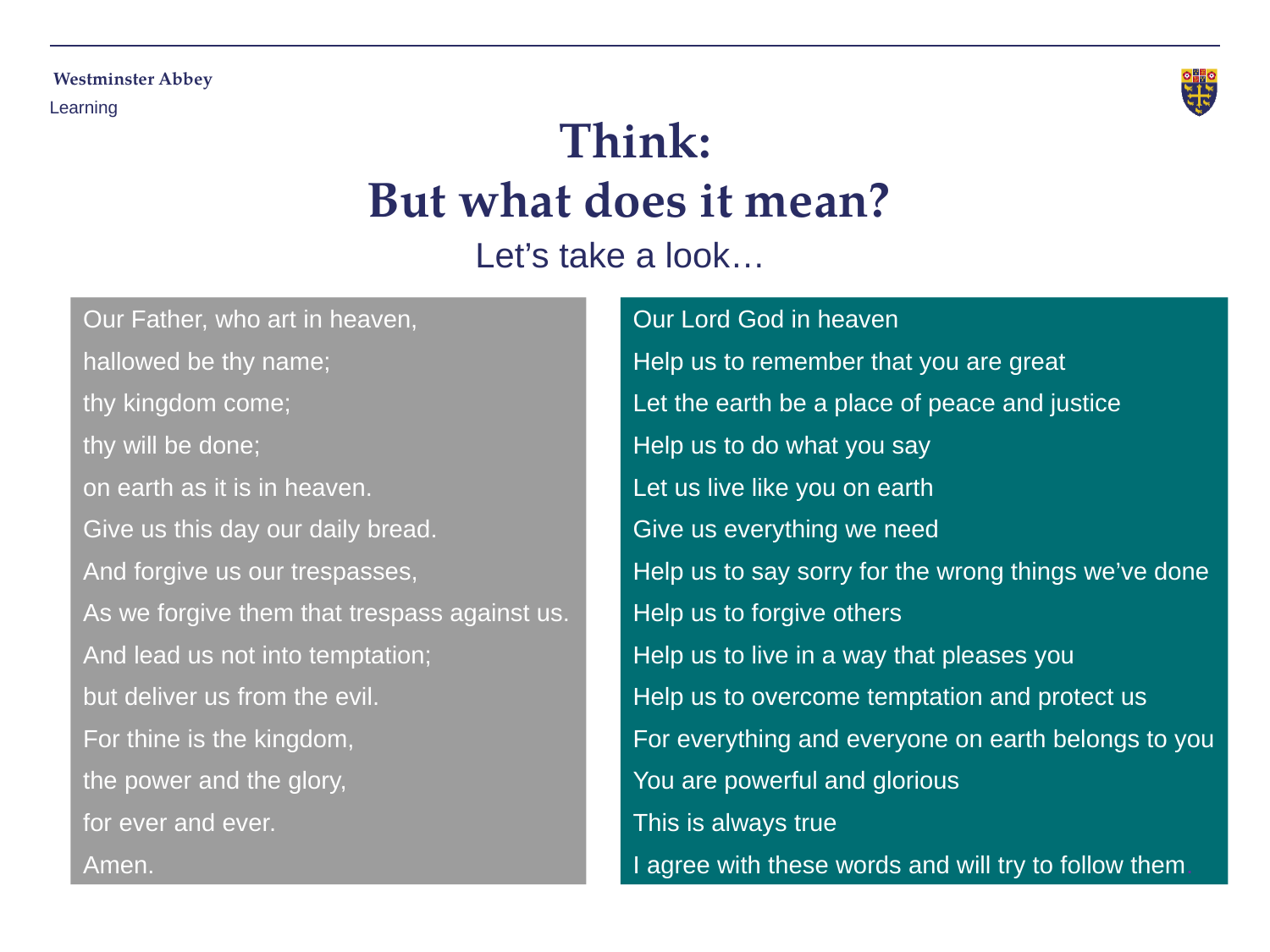

Learning
# Think: But what does it mean?
Let’s take a look…
Our Father, who art in heaven,
hallowed be thy name;
thy kingdom come;
thy will be done;
on earth as it is in heaven.
Give us this day our daily bread.
And forgive us our trespasses,
As we forgive them that trespass against us.
And lead us not into temptation;
but deliver us from the evil.
For thine is the kingdom,
the power and the glory,
for ever and ever.
Amen.
Our Lord God in heaven
Help us to remember that you are great
Let the earth be a place of peace and justice
Help us to do what you say
Let us live like you on earth
Give us everything we need
Help us to say sorry for the wrong things we’ve done
Help us to forgive others
Help us to live in a way that pleases you
Help us to overcome temptation and protect us
For everything and everyone on earth belongs to you
You are powerful and glorious
This is always true
I agree with these words and will try to follow them.